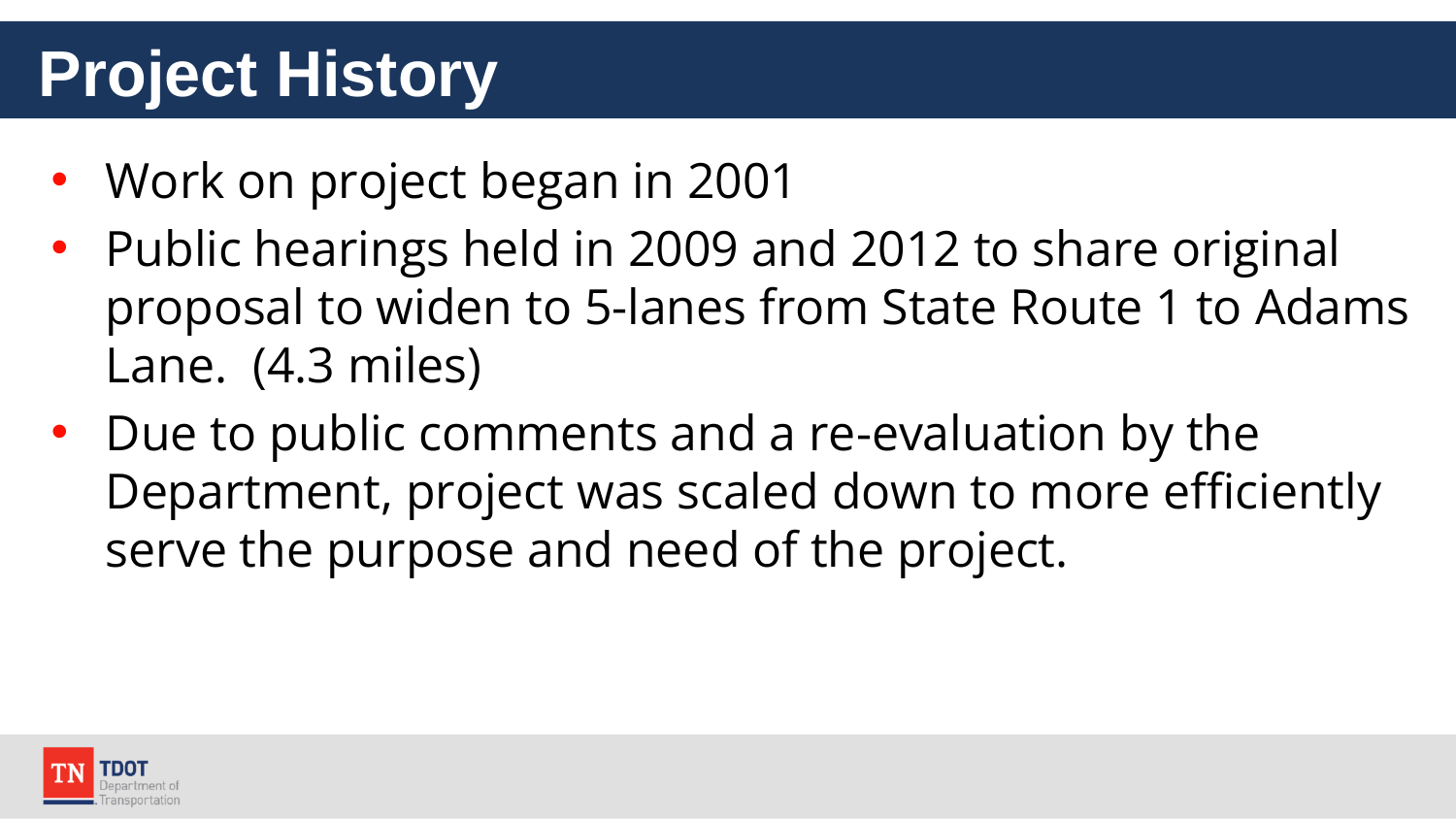

# Project History
Work on project began in 2001
Public hearings held in 2009 and 2012 to share original proposal to widen to 5-lanes from State Route 1 to Adams Lane.  (4.3 miles)
Due to public comments and a re-evaluation by the Department, project was scaled down to more efficiently serve the purpose and need of the project.